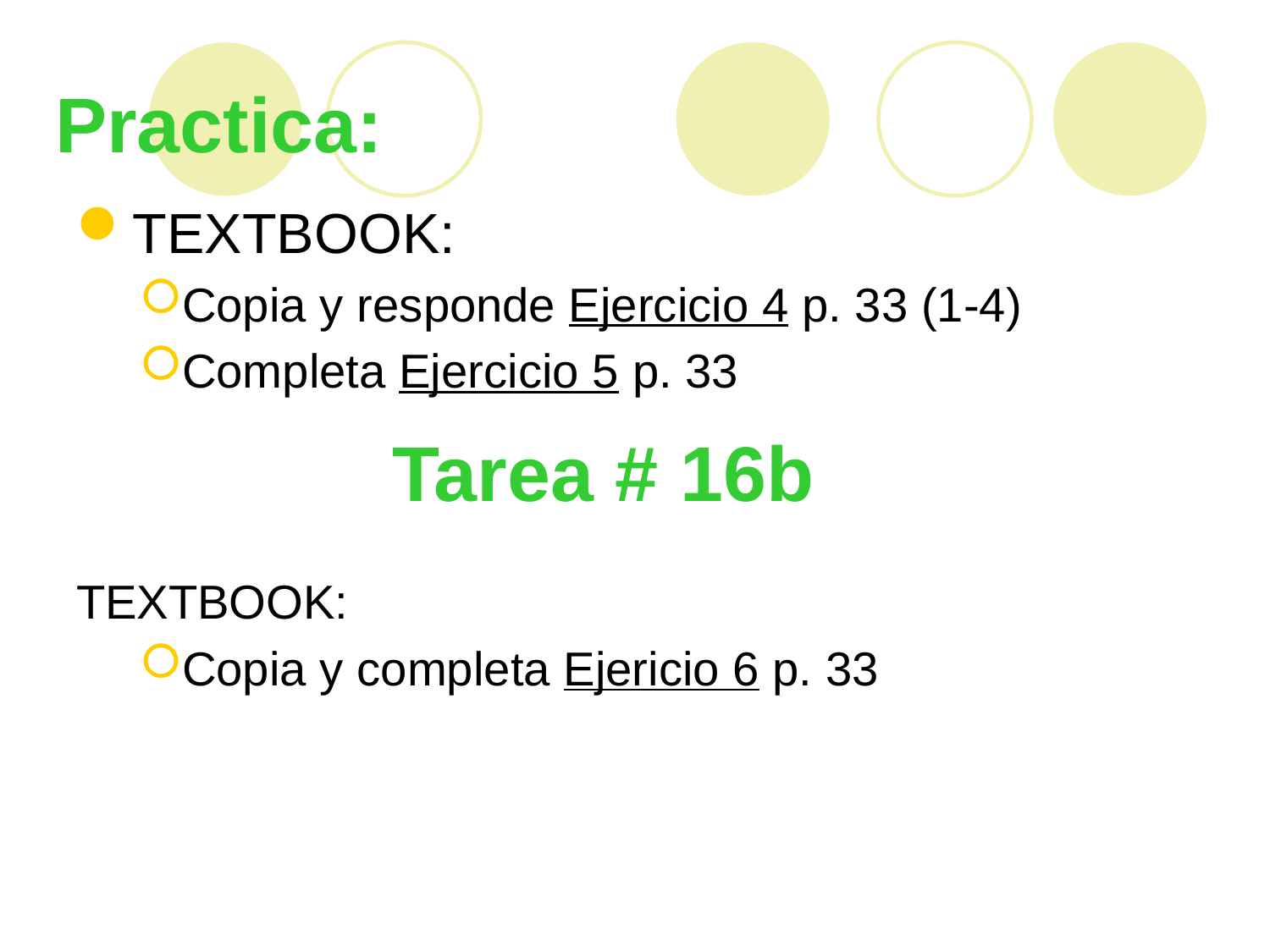

Practica:
TEXTBOOK:
Copia y responde Ejercicio 4 p. 33 (1-4)
Completa Ejercicio 5 p. 33

TEXTBOOK:
Copia y completa Ejericio 6 p. 33
Tarea # 16b